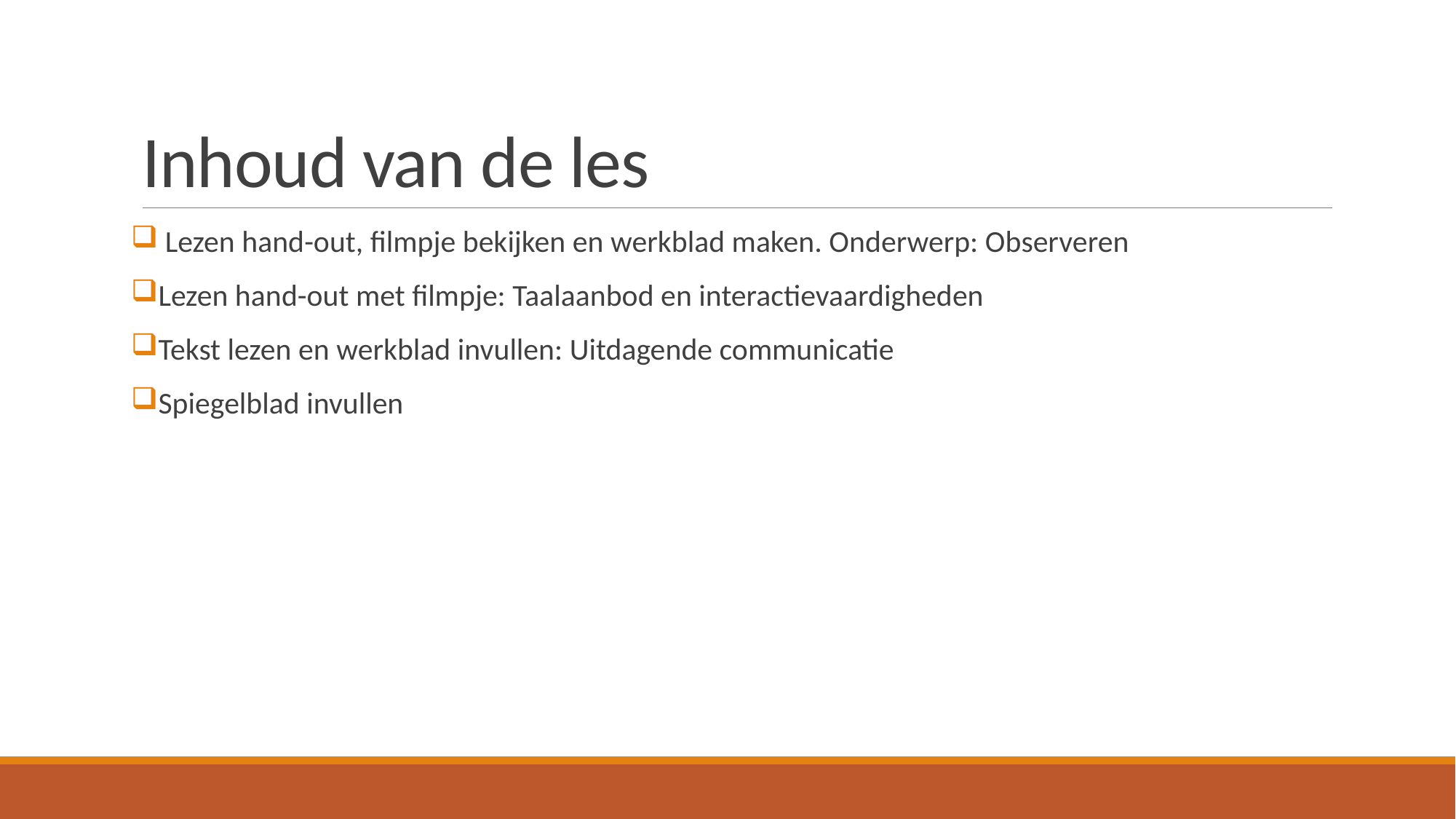

# Inhoud van de les
 Lezen hand-out, filmpje bekijken en werkblad maken. Onderwerp: Observeren
Lezen hand-out met filmpje: Taalaanbod en interactievaardigheden
Tekst lezen en werkblad invullen: Uitdagende communicatie
Spiegelblad invullen